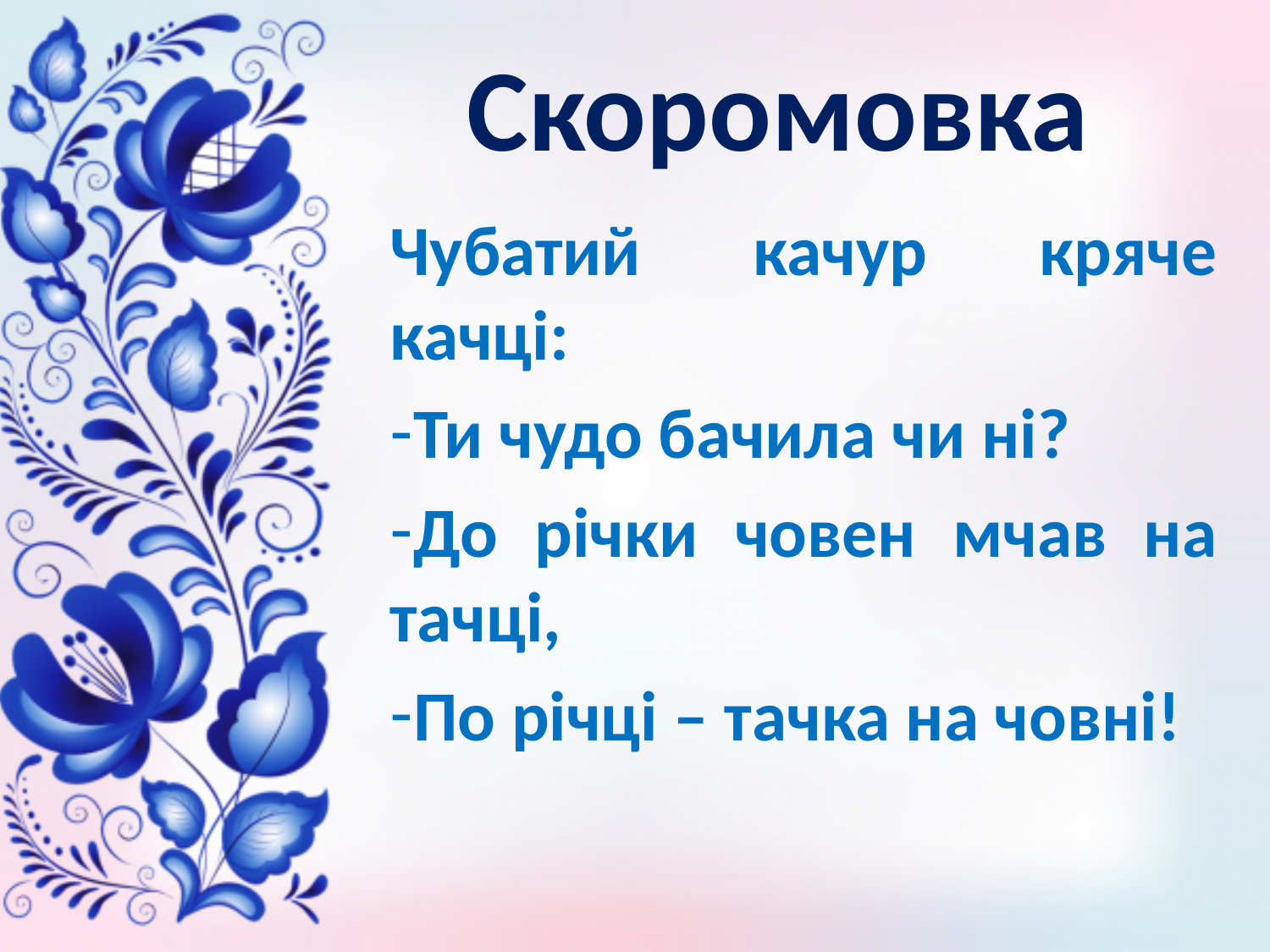

# Скоромовка
Чубатий качур кряче качці:
Ти чудо бачила чи ні?
До річки човен мчав на тачці,
По річці – тачка на човні!